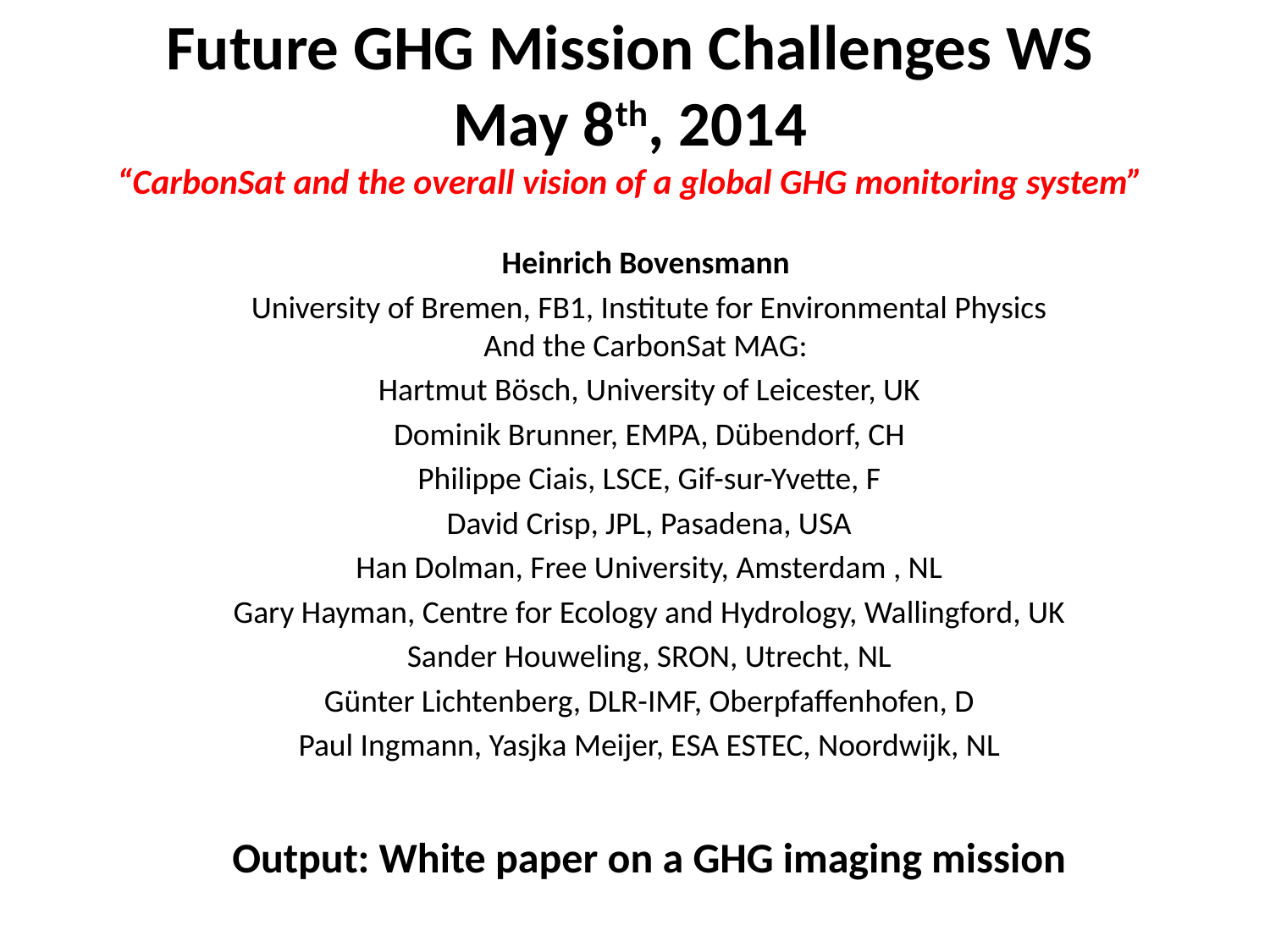

Future GHG Mission Challenges WS
May 8th, 2014
“CarbonSat and the overall vision of a global GHG monitoring system”

Heinrich Bovensmann
University of Bremen, FB1, Institute for Environmental Physics
And the CarbonSat MAG:
Hartmut Bösch, University of Leicester, UK
Dominik Brunner, EMPA, Dübendorf, CH
Philippe Ciais, LSCE, Gif-sur-Yvette, F
David Crisp, JPL, Pasadena, USA
Han Dolman, Free University, Amsterdam , NL
Gary Hayman, Centre for Ecology and Hydrology, Wallingford, UK
Sander Houweling, SRON, Utrecht, NL
Günter Lichtenberg, DLR-IMF, Oberpfaffenhofen, D
Paul Ingmann, Yasjka Meijer, ESA ESTEC, Noordwijk, NL

Output: White paper on a GHG imaging mission

#